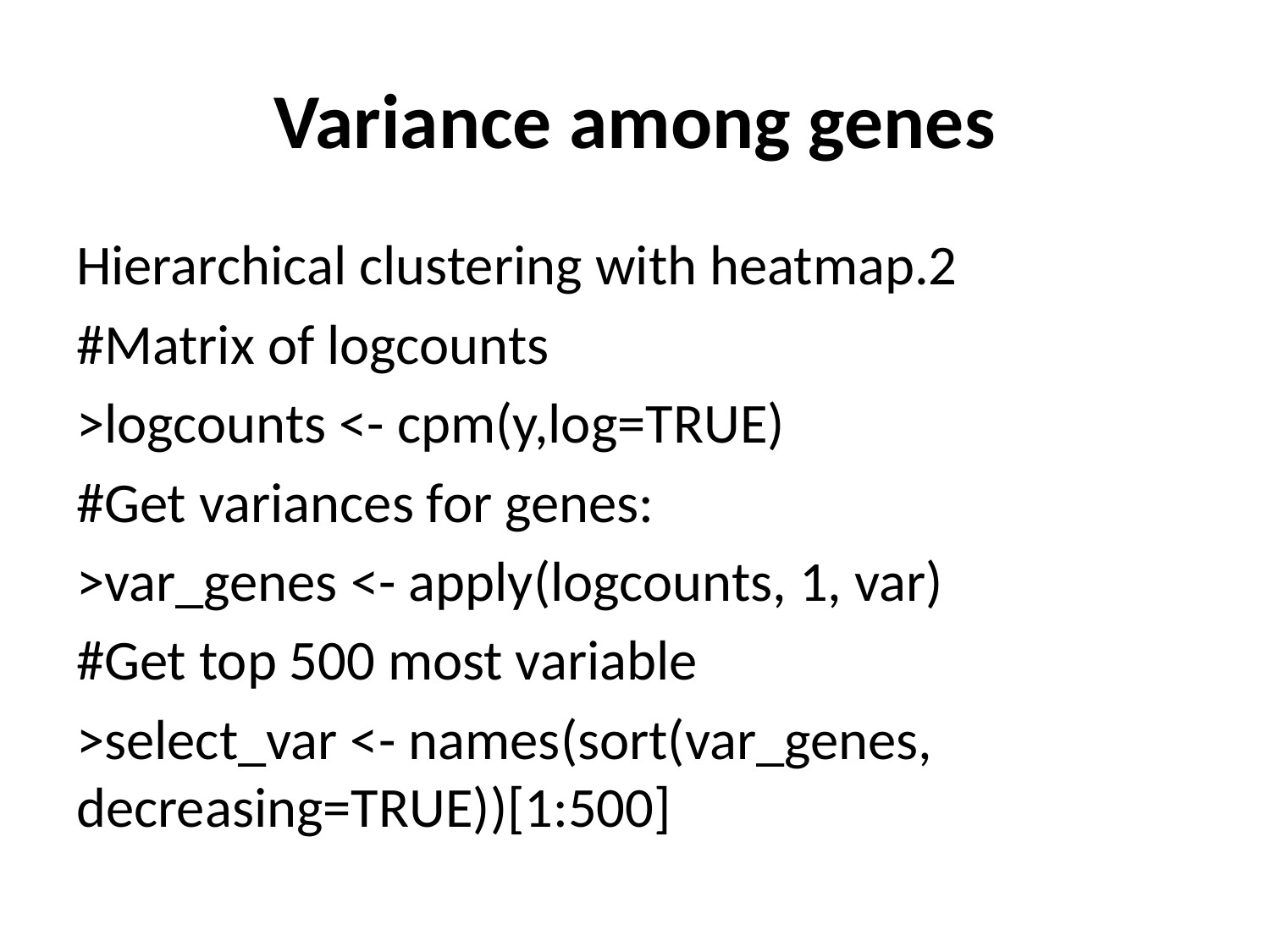

# Variance among genes
Hierarchical clustering with heatmap.2
#Matrix of logcounts
>logcounts <- cpm(y,log=TRUE)
#Get variances for genes:
>var_genes <- apply(logcounts, 1, var)
#Get top 500 most variable
>select_var <- names(sort(var_genes, decreasing=TRUE))[1:500]